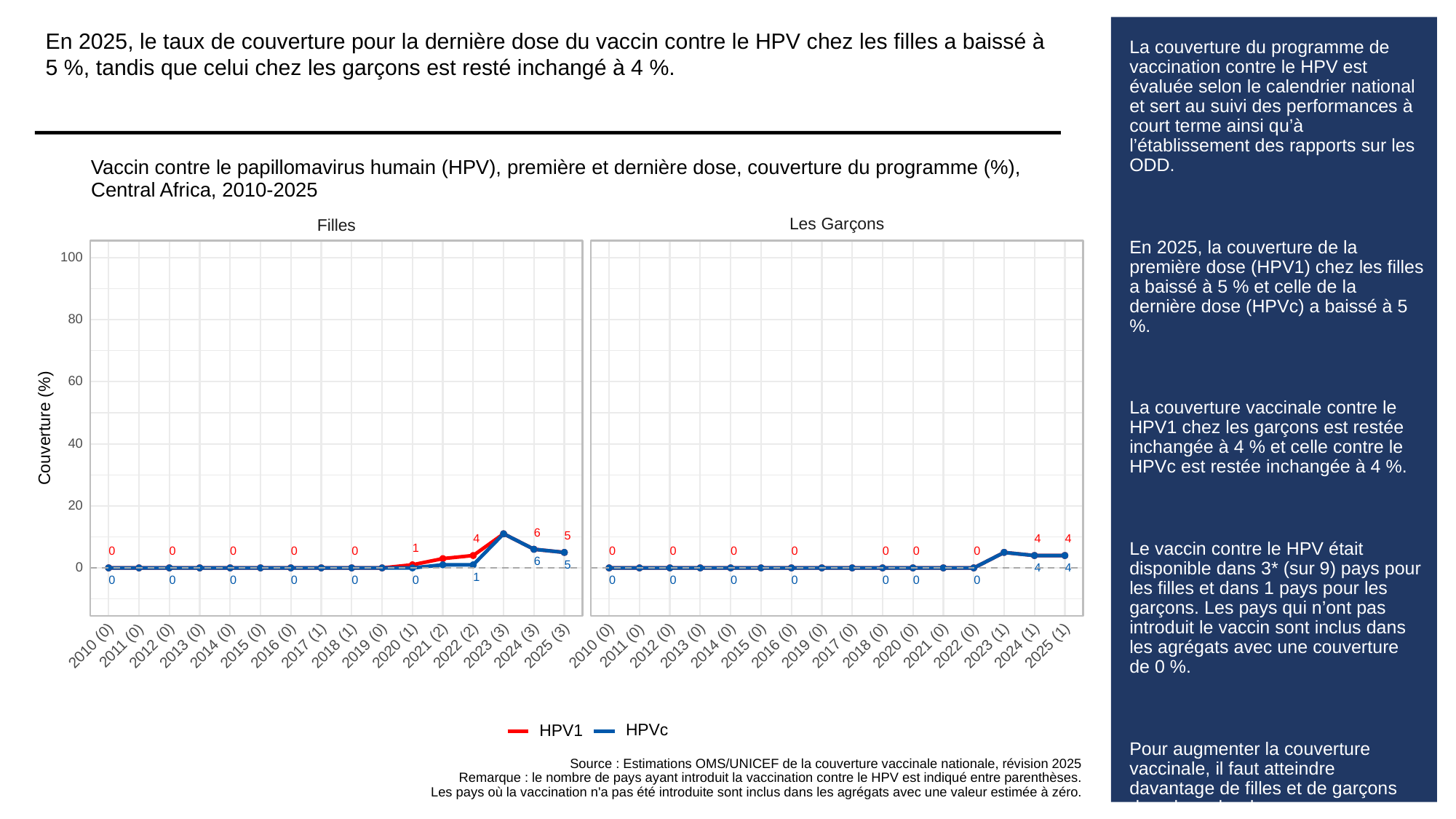

En 2025, le taux de couverture pour la dernière dose du vaccin contre le HPV chez les filles a baissé à 5 %, tandis que celui chez les garçons est resté inchangé à 4 %.
# La couverture du programme de vaccination contre le HPV est évaluée selon le calendrier national et sert au suivi des performances à court terme ainsi qu’à l’établissement des rapports sur les ODD.

En 2025, la couverture de la première dose (HPV1) chez les filles a baissé à 5 % et celle de la dernière dose (HPVc) a baissé à 5 %.

La couverture vaccinale contre le HPV1 chez les garçons est restée inchangée à 4 % et celle contre le HPVc est restée inchangée à 4 %.

Le vaccin contre le HPV était disponible dans 3* (sur 9) pays pour les filles et dans 1 pays pour les garçons. Les pays qui n’ont pas introduit le vaccin sont inclus dans les agrégats avec une couverture de 0 %.

Pour augmenter la couverture vaccinale, il faut atteindre davantage de filles et de garçons dans le cadre des programmes existants et introduire le vaccin contre le HPV dans les pays qui ne l’ont pas encore fait.

*Y compris les introductions partielles

Vaccin contre le papillomavirus humain (HPV), première et dernière dose, couverture du programme (%),
Central Africa, 2010-2025
Les Garçons
Filles

100

80

60

Couverture (%)
40

20

6

5

4
4
4

1

0
0
0
0
0
0
0
0
0
0
0
0

6
5

0
4
4

1
0
0
0
0
0
0
0
0
0
0
0
0
0

2010 (0)
2011 (0)
2012 (0)
2013 (0)
2014 (0)
2015 (0)
2016 (0)
2017 (1)
2018 (1)
2019 (0)
2020 (1)
2021 (2)
2022 (2)
2023 (3)
2024 (3)
2025 (3)
2010 (0)
2011 (0)
2012 (0)
2013 (0)
2014 (0)
2015 (0)
2016 (0)
2019 (0)
2017 (0)
2018 (0)
2020 (0)
2021 (0)
2022 (0)
2023 (1)
2024 (1)
2025 (1)
HPVc
HPV1

Source : Estimations OMS/UNICEF de la couverture vaccinale nationale, révision 2025
Remarque : le nombre de pays ayant introduit la vaccination contre le HPV est indiqué entre parenthèses.
Les pays où la vaccination n'a pas été introduite sont inclus dans les agrégats avec une valeur estimée à zéro.